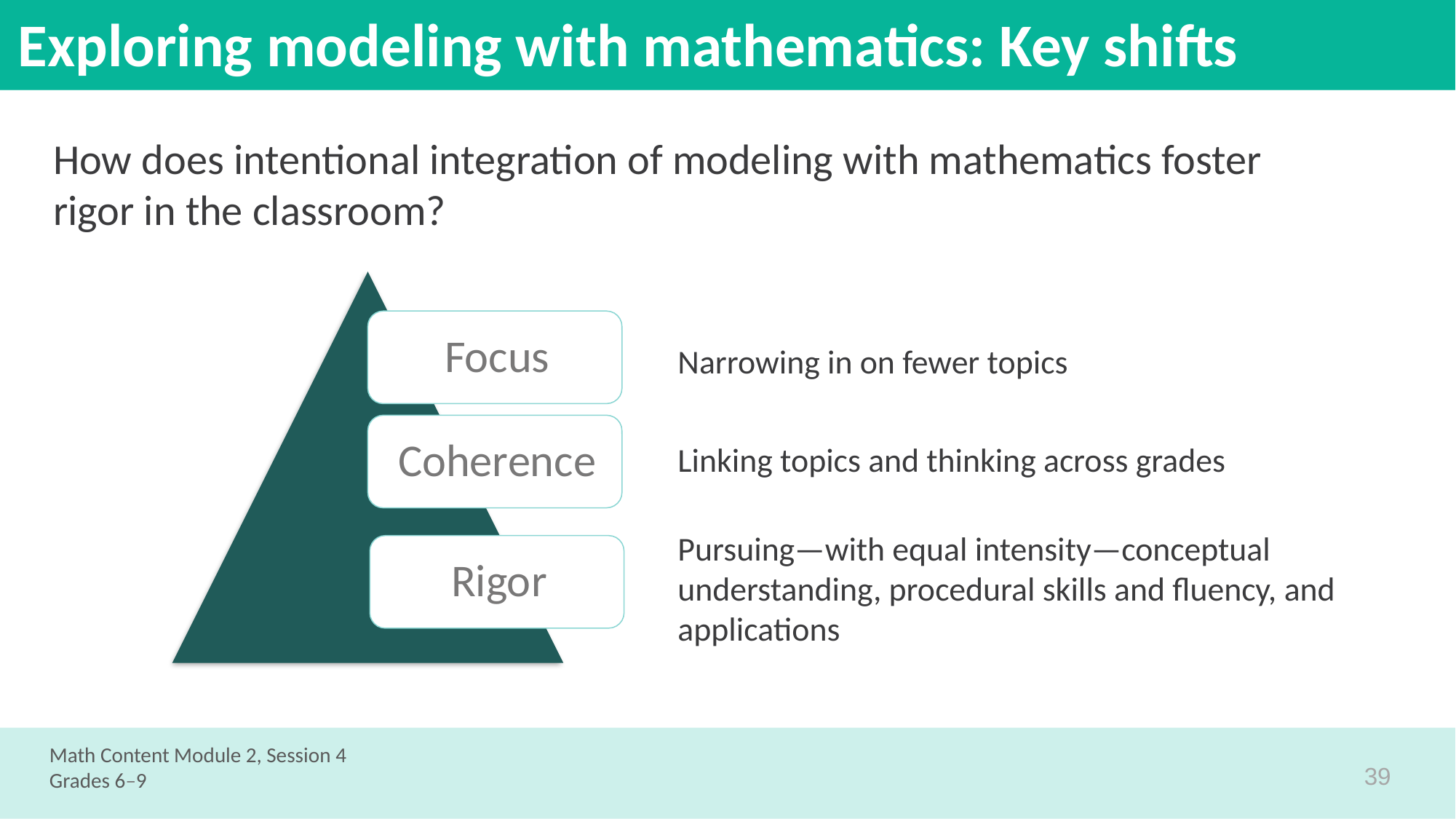

Exploring modeling with mathematics: Key shifts
How does intentional integration of modeling with mathematics foster
rigor in the classroom?
Focus
Coherence
Rigor
Narrowing in on fewer topics
Linking topics and thinking across grades
Pursuing—with equal intensity—conceptual understanding, procedural skills and fluency, and applications
Math Content Module 2, Session 4
Grades 6–9
39